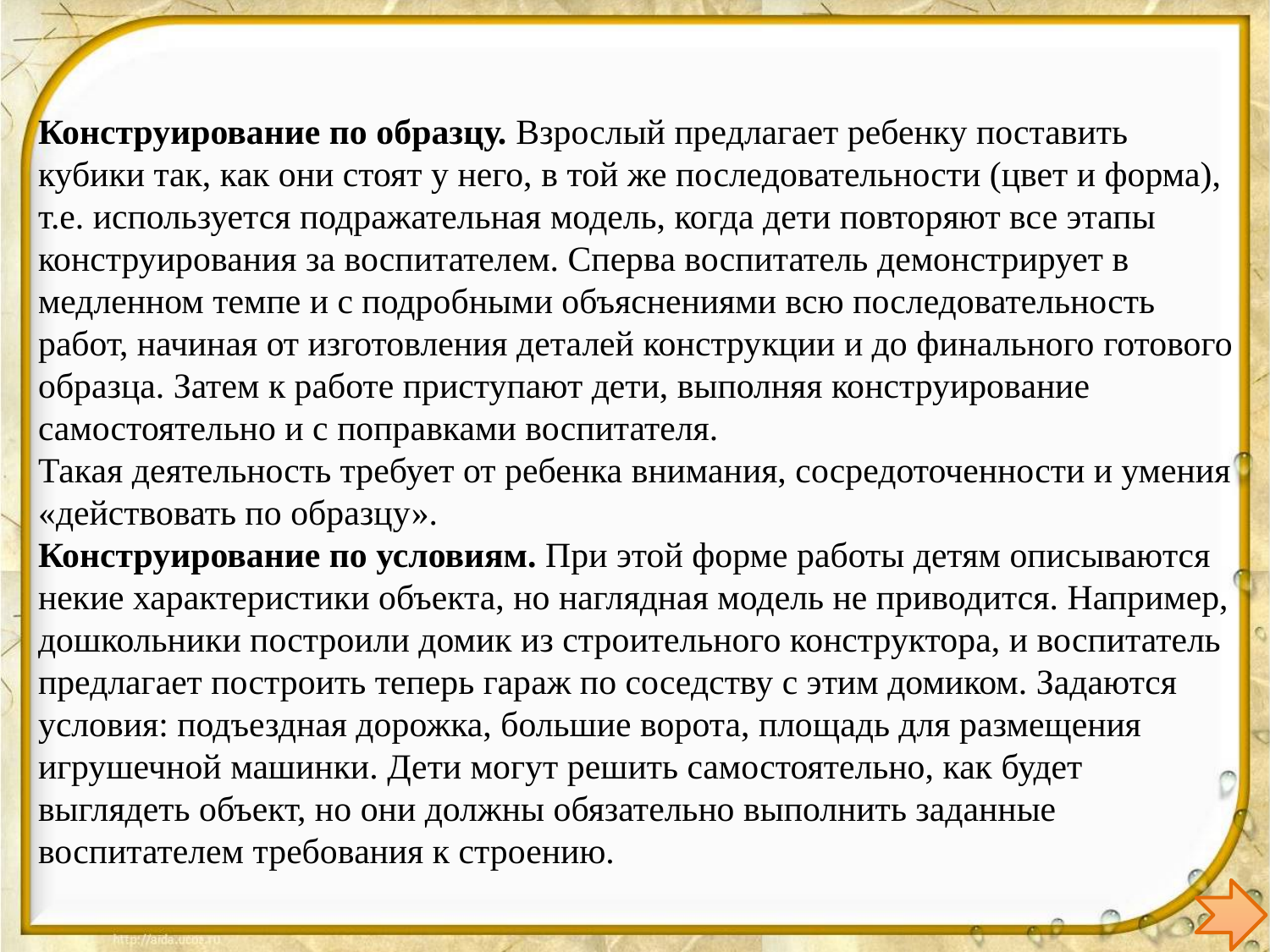

Конструирование по образцу. Взрослый предлагает ребенку поставить кубики так, как они стоят у него, в той же последовательности (цвет и форма), т.е. используется подражательная модель, когда дети повторяют все этапы конструирования за воспитателем. Сперва воспитатель демонстрирует в медленном темпе и с подробными объяснениями всю последовательность работ, начиная от изготовления деталей конструкции и до финального готового образца. Затем к работе приступают дети, выполняя конструирование самостоятельно и с поправками воспитателя.
Такая деятельность требует от ребенка внимания, сосредоточенности и умения «действовать по образцу».
Конструирование по условиям. При этой форме работы детям описываются некие характеристики объекта, но наглядная модель не приводится. Например, дошкольники построили домик из строительного конструктора, и воспитатель предлагает построить теперь гараж по соседству с этим домиком. Задаются условия: подъездная дорожка, большие ворота, площадь для размещения игрушечной машинки. Дети могут решить самостоятельно, как будет выглядеть объект, но они должны обязательно выполнить заданные воспитателем требования к строению.